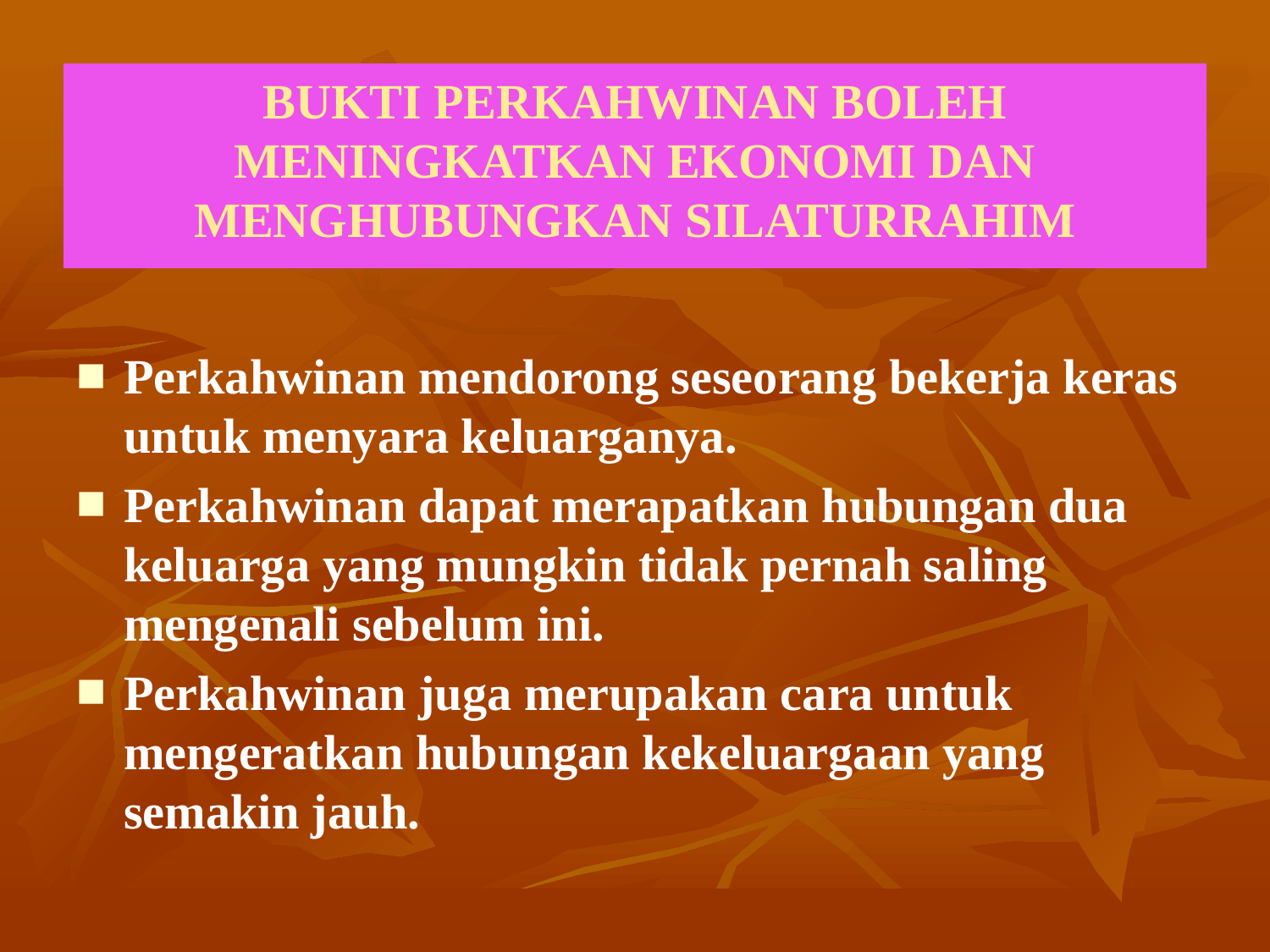

# BUKTI PERKAHWINAN BOLEH MENINGKATKAN EKONOMI DAN MENGHUBUNGKAN SILATURRAHIM
Perkahwinan mendorong seseorang bekerja keras untuk menyara keluarganya.
Perkahwinan dapat merapatkan hubungan dua keluarga yang mungkin tidak pernah saling mengenali sebelum ini.
Perkahwinan juga merupakan cara untuk mengeratkan hubungan kekeluargaan yang semakin jauh.